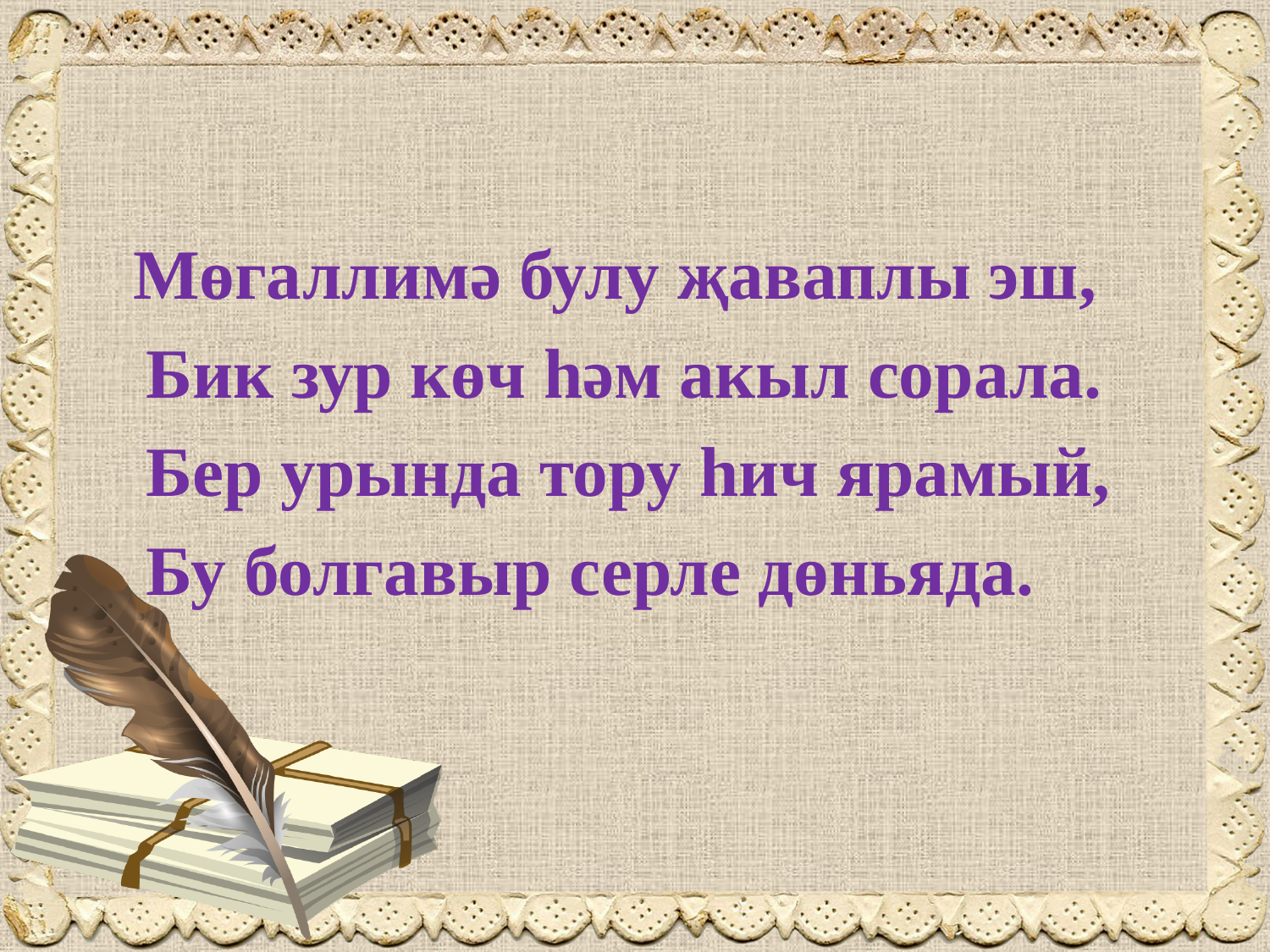

#
    Мөгаллимә булу җаваплы эш,
    Бик зур көч һәм акыл сорала.
    Бер урында тору һич ярамый,
    Бу болгавыр серле дөньяда.